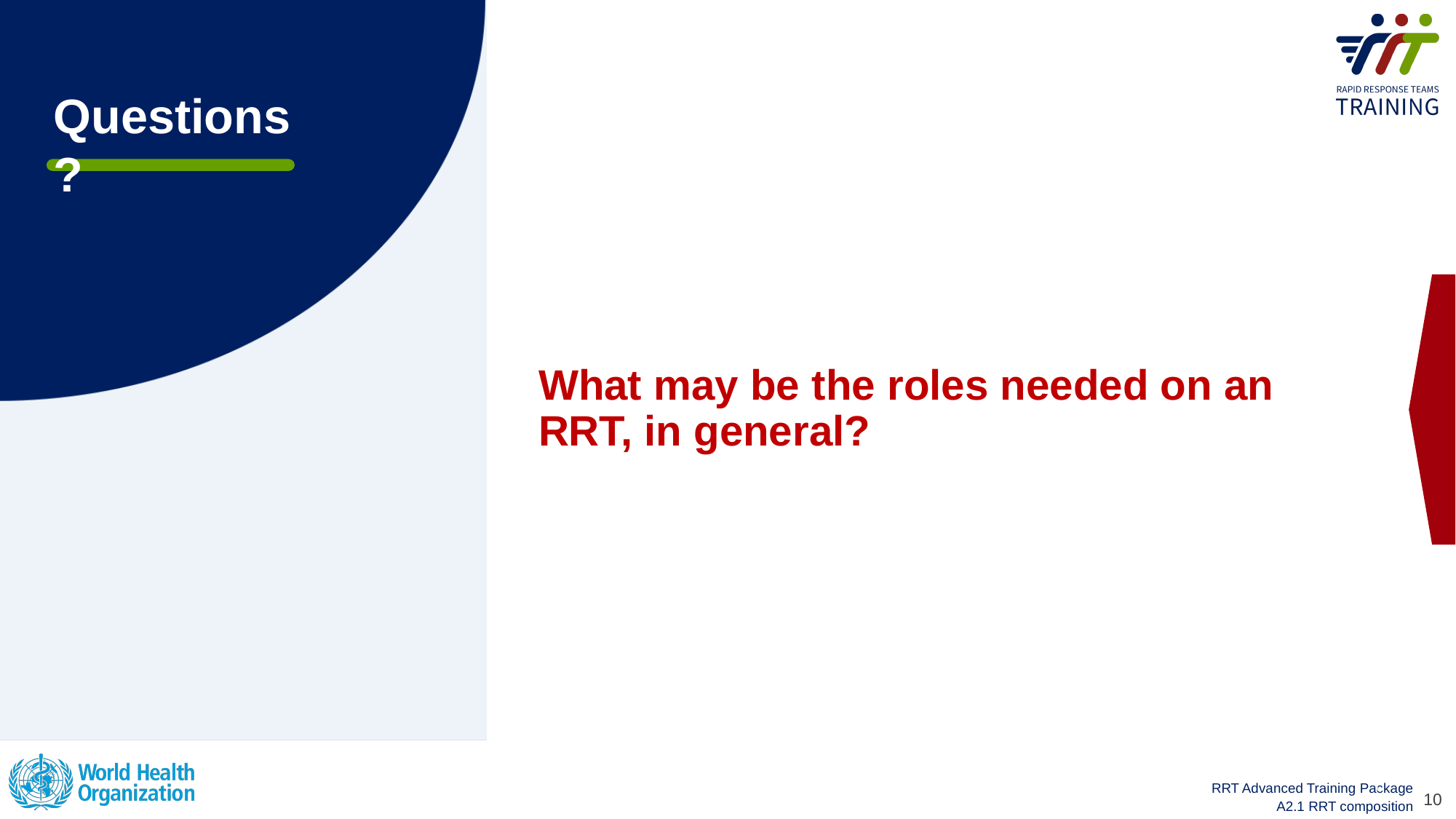

What may be the roles needed on an RRT, in general?
10